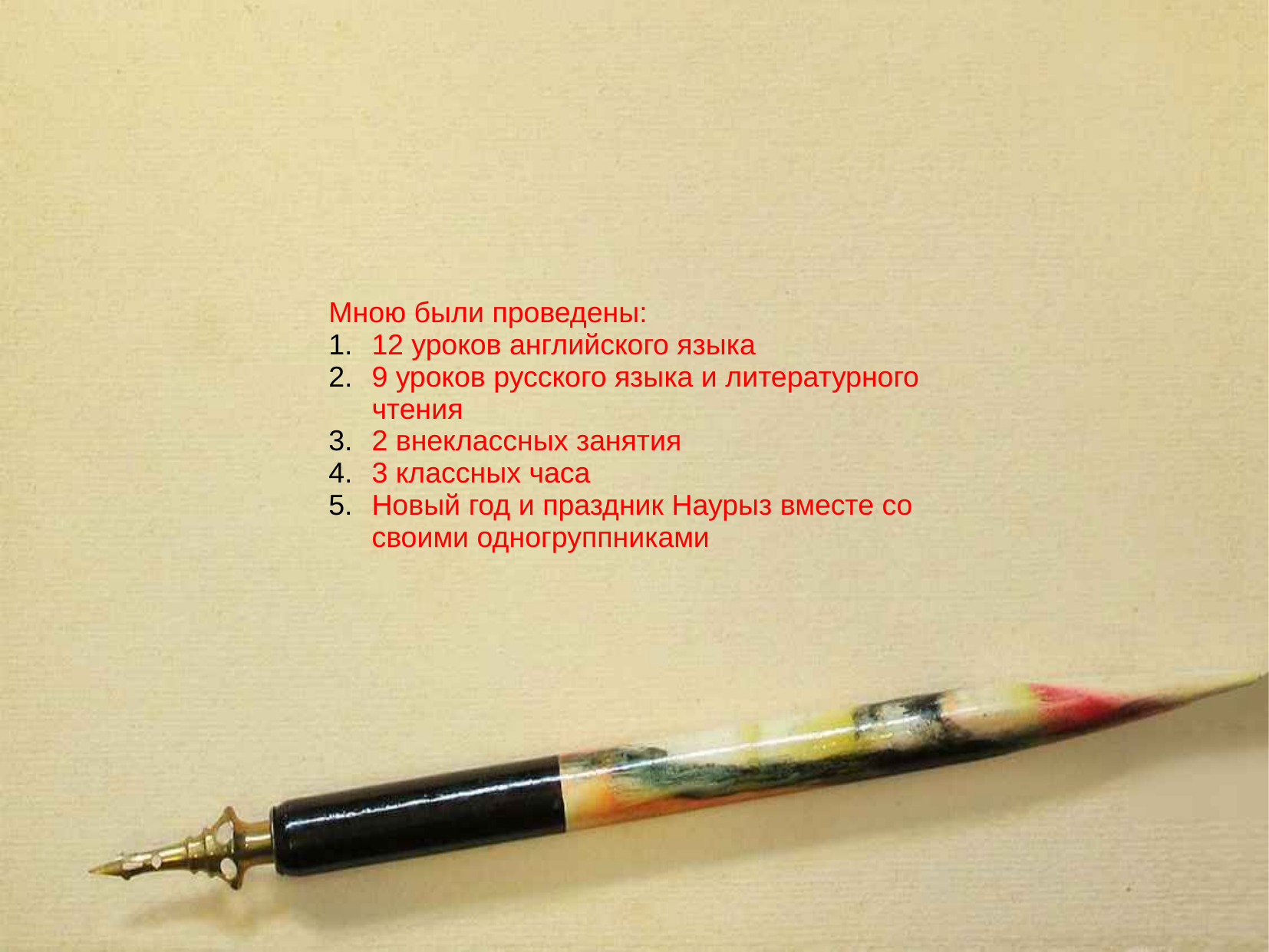

Мною были проведены:
12 уроков английского языка
9 уроков русского языка и литературного чтения
2 внеклассных занятия
3 классных часа
Новый год и праздник Наурыз вместе со своими одногруппниками